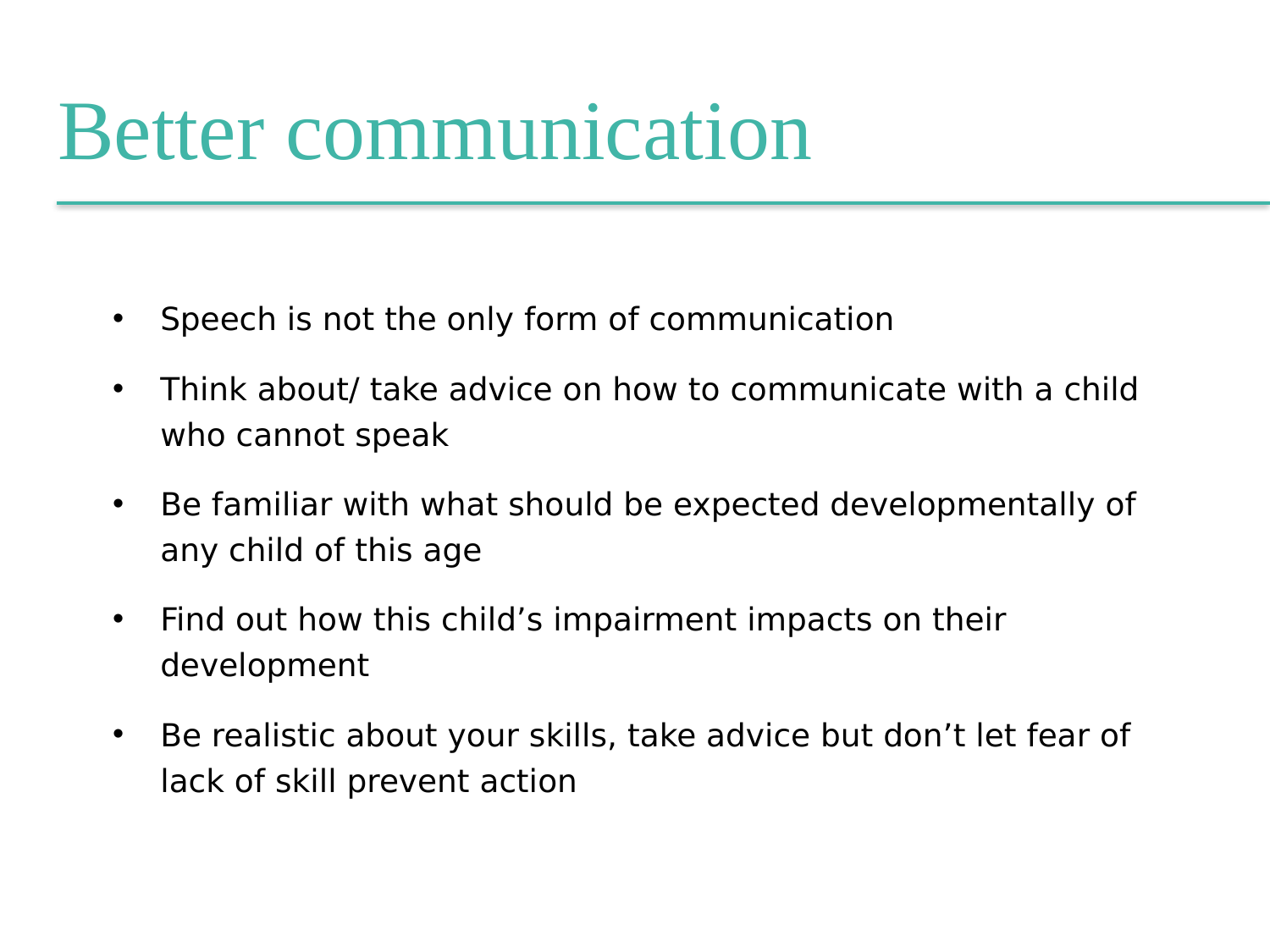

Better communication
Speech is not the only form of communication
Think about/ take advice on how to communicate with a child who cannot speak
Be familiar with what should be expected developmentally of any child of this age
Find out how this child’s impairment impacts on their development
Be realistic about your skills, take advice but don’t let fear of lack of skill prevent action